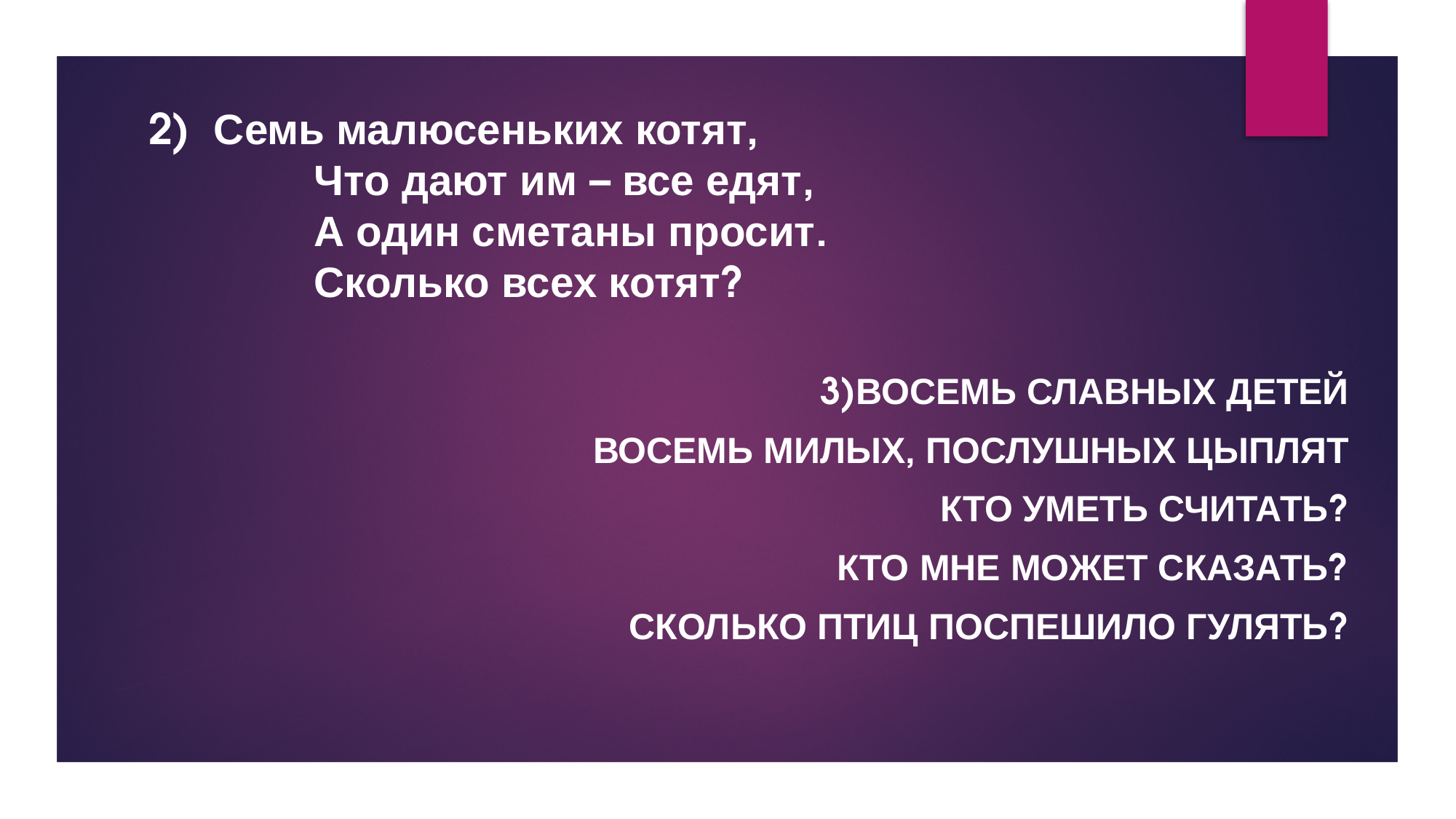

# 2)  Семь малюсеньких котят,               Что дают им – все едят,               А один сметаны просит.               Сколько всех котят?
3)Восемь славных детей
  Восемь милых, послушных цыплят
  Кто уметь считать?
  Кто мне может сказать?
  Сколько птиц поспешило гулять?